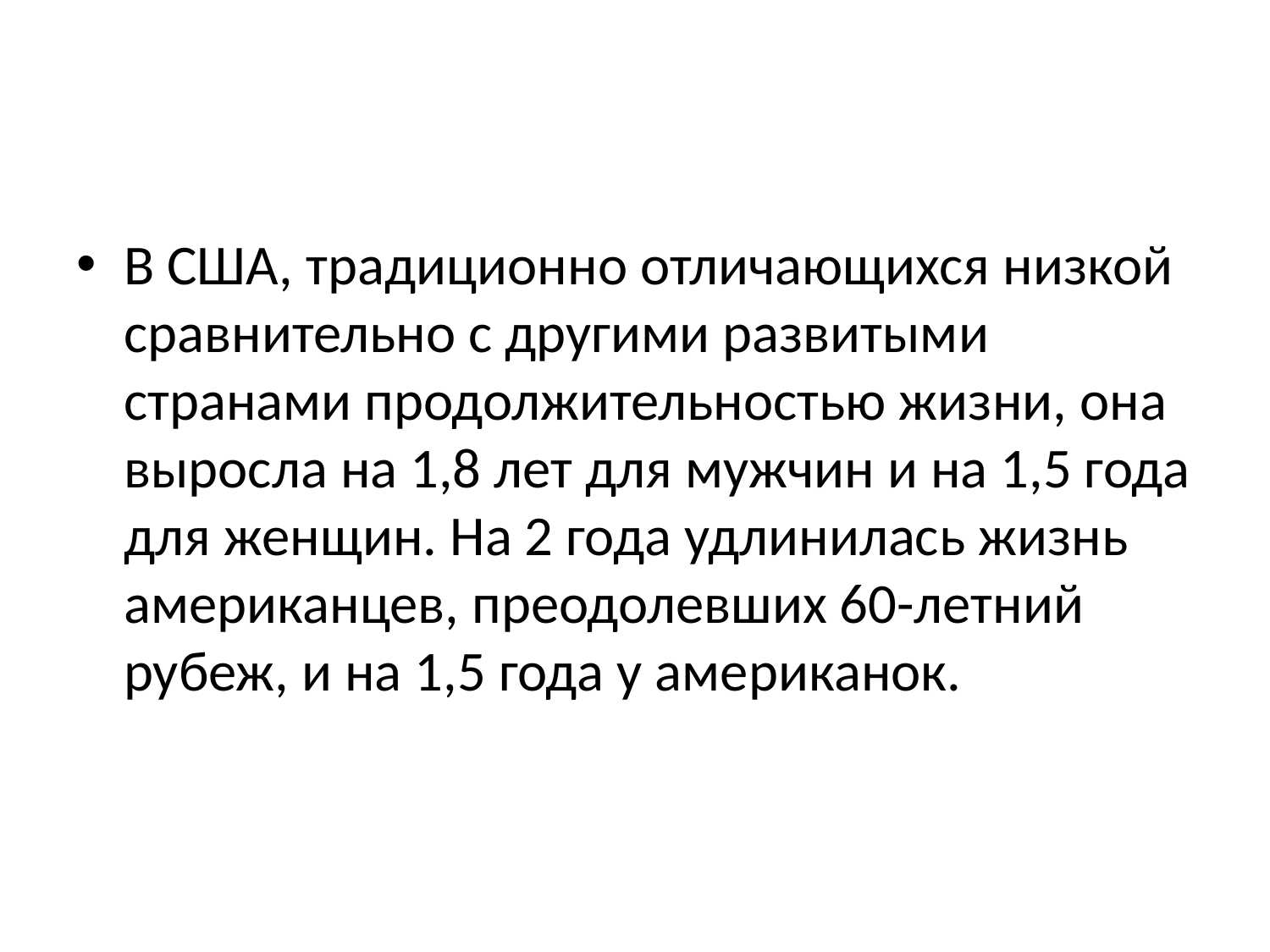

#
В США, традиционно отличающихся низкой сравнительно с другими развитыми странами продолжительностью жизни, она выросла на 1,8 лет для мужчин и на 1,5 года для женщин. На 2 года удлинилась жизнь американцев, преодолевших 60-летний рубеж, и на 1,5 года у американок.